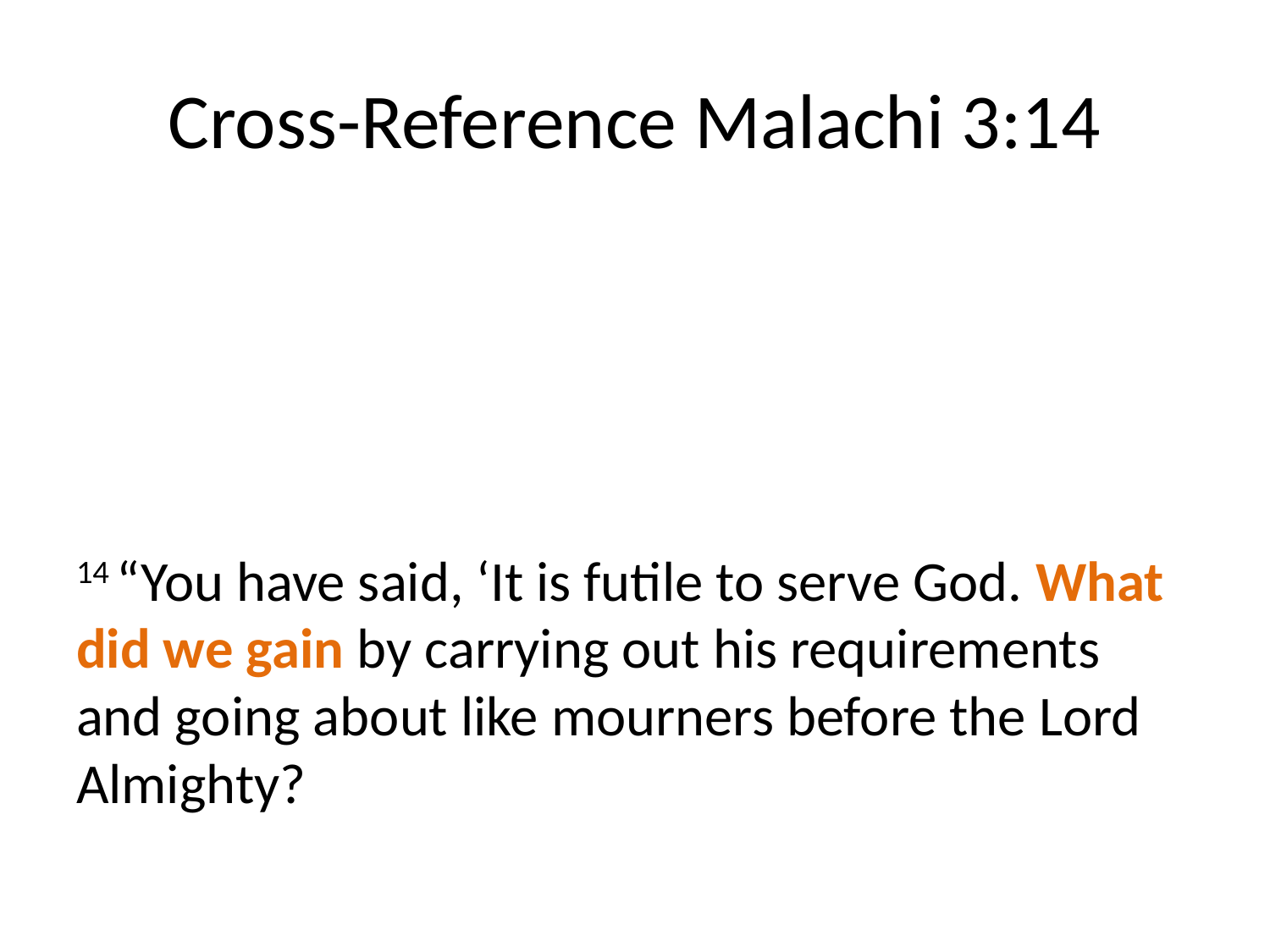

# Cross-Reference Malachi 3:14

14 “You have said, ‘It is futile to serve God. What did we gain by carrying out his requirements and going about like mourners before the Lord Almighty?